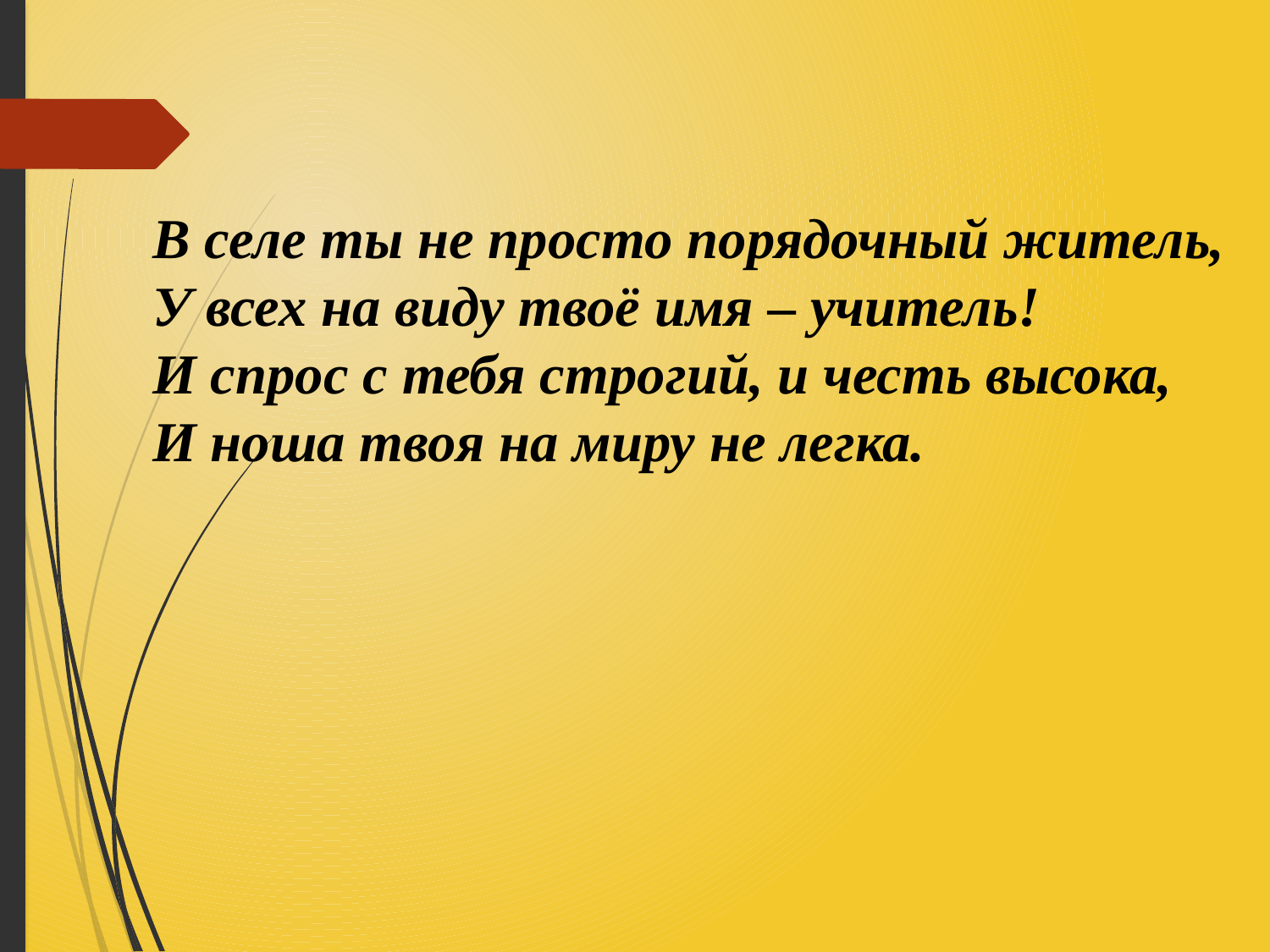

В селе ты не просто порядочный житель,
      У всех на виду твоё имя – учитель!
      И спрос с тебя строгий, и честь высока,
      И ноша твоя на миру не легка.